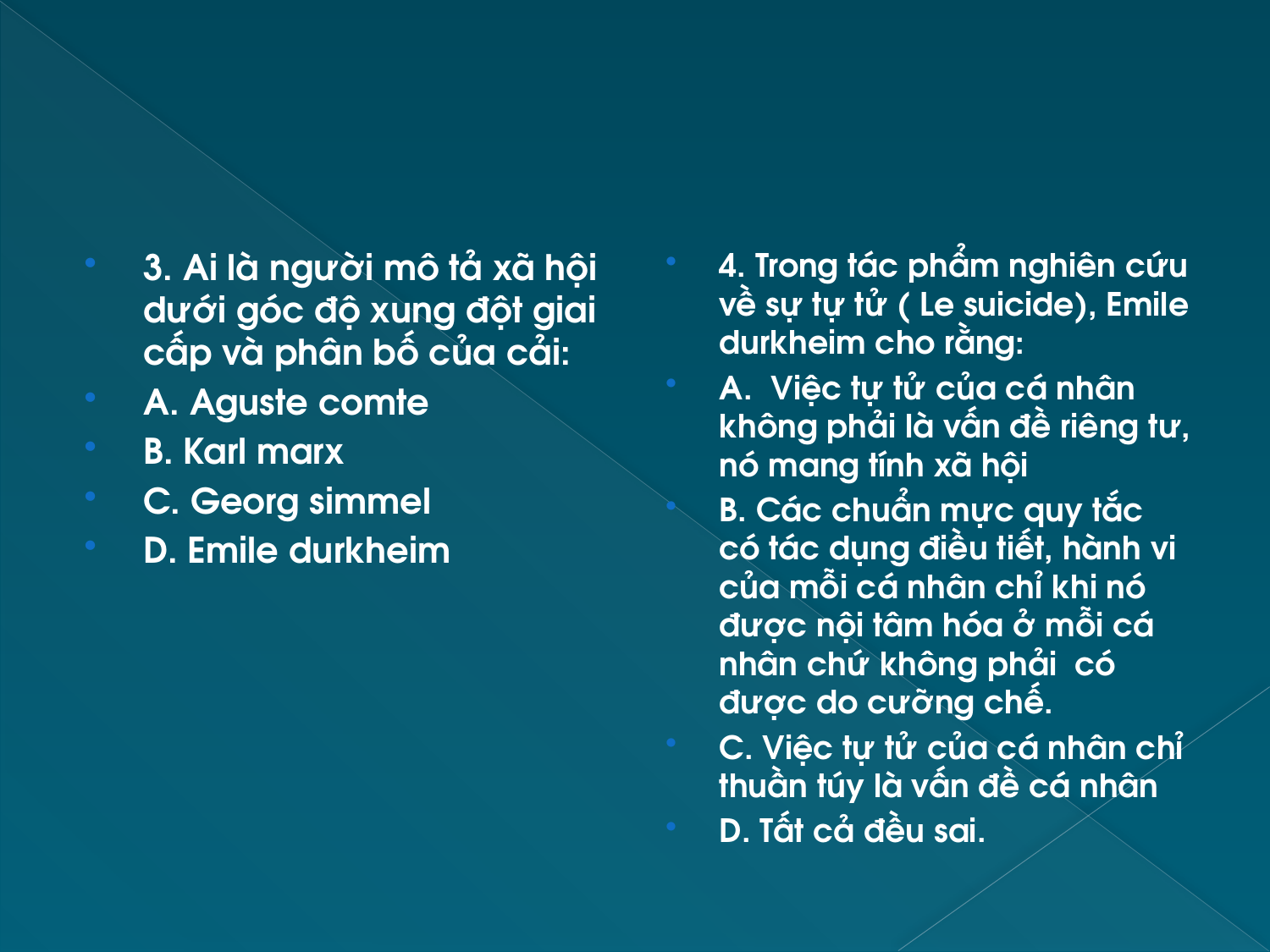

#
3. Ai là người mô tả xã hội dưới góc độ xung đột giai cấp và phân bố của cải:
A. Aguste comte
B. Karl marx
C. Georg simmel
D. Emile durkheim
4. Trong tác phẩm nghiên cứu về sự tự tử ( Le suicide), Emile durkheim cho rằng:
A.  Việc tự tử của cá nhân không phải là vấn đề riêng tư, nó mang tính xã hội
B. Các chuẩn mực quy tắc có tác dụng điều tiết, hành vi của mỗi cá nhân chỉ khi nó được nội tâm hóa ở mỗi cá nhân chứ không phải  có được do cưỡng chế.
C. Việc tự tử của cá nhân chỉ thuần túy là vấn đề cá nhân
D. Tất cả đều sai.